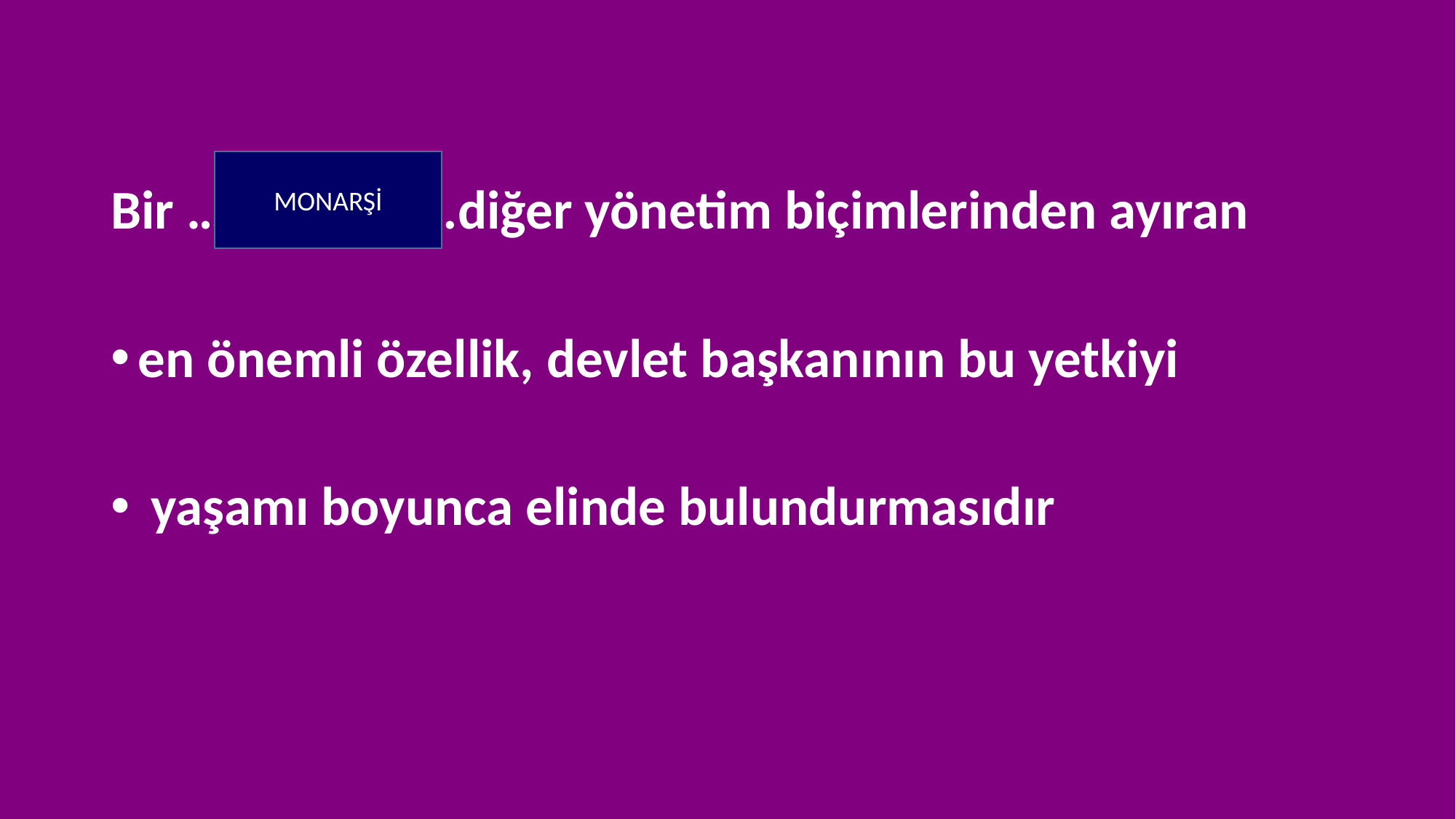

Bir …………………diğer yönetim biçimlerinden ayıran

en önemli özellik, devlet başkanının bu yetkiyi

 yaşamı boyunca elinde bulundurmasıdır
MONARŞİ